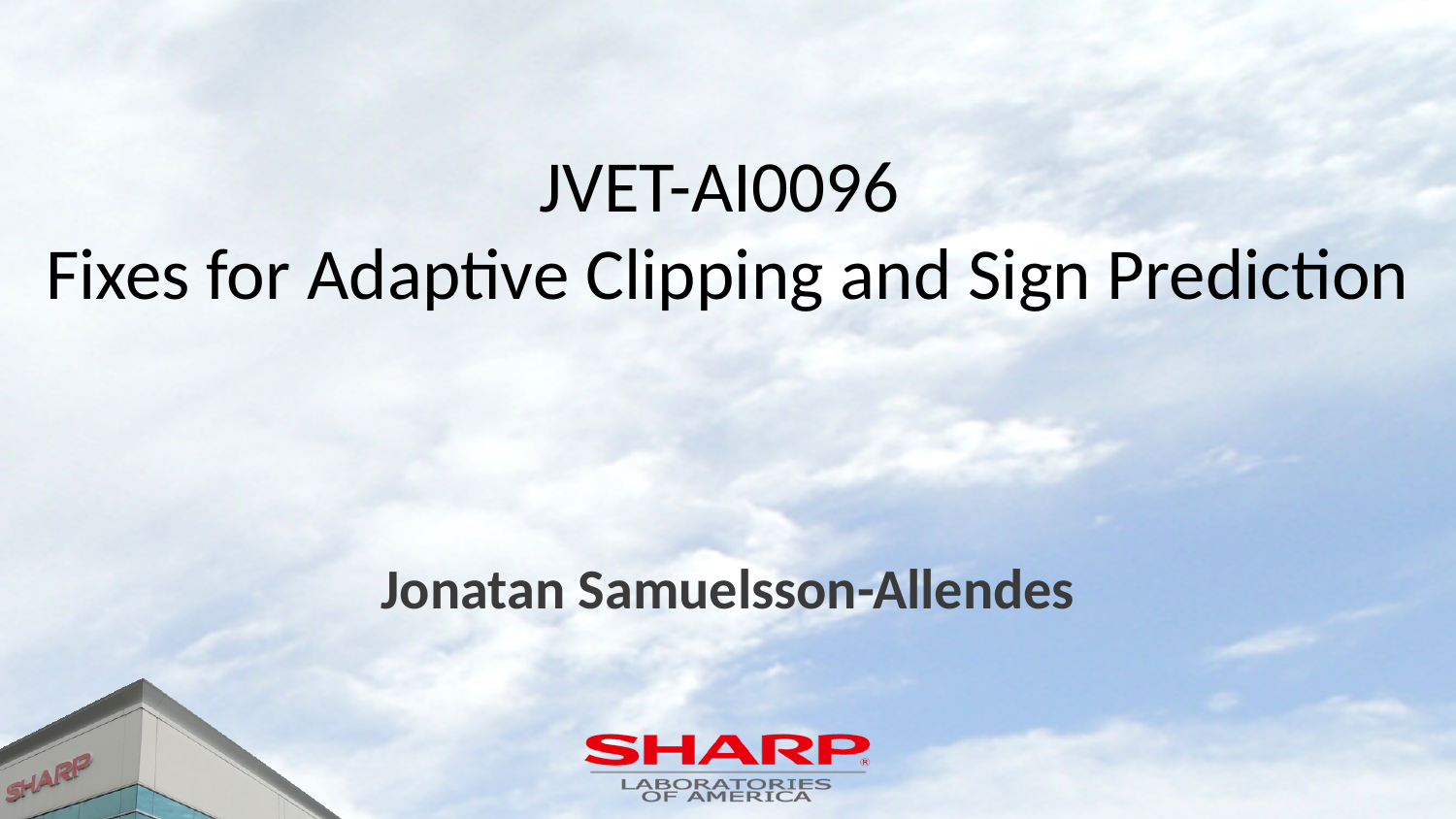

# JVET-AI0096 Fixes for Adaptive Clipping and Sign Prediction
Jonatan Samuelsson-Allendes